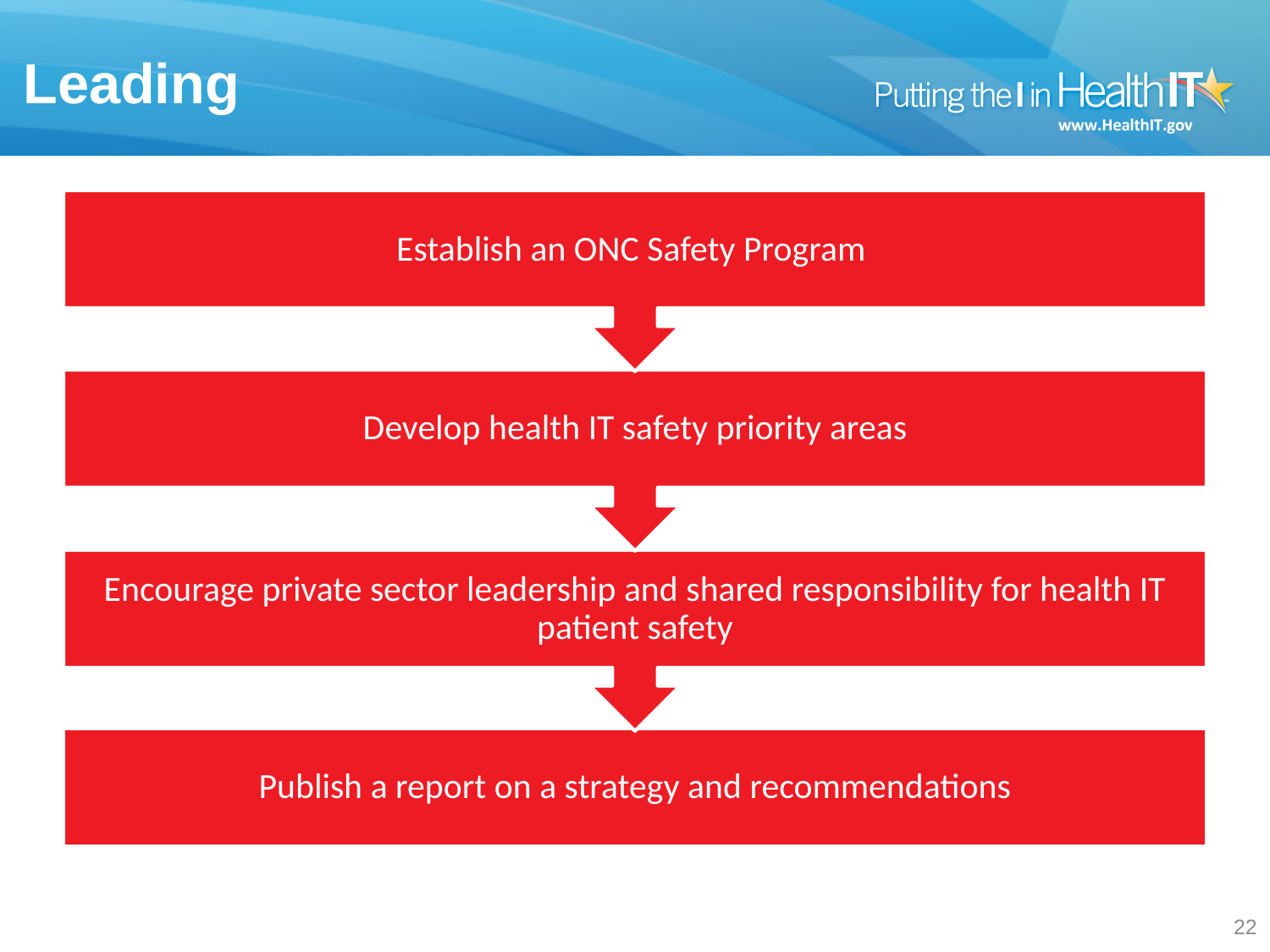

# Leading
Publish a report on a strategy and recommendations
Encourage private sector leadership and shared responsibility for health IT patient safety
Develop health IT safety priority areas
Establish an ONC Safety Program
22